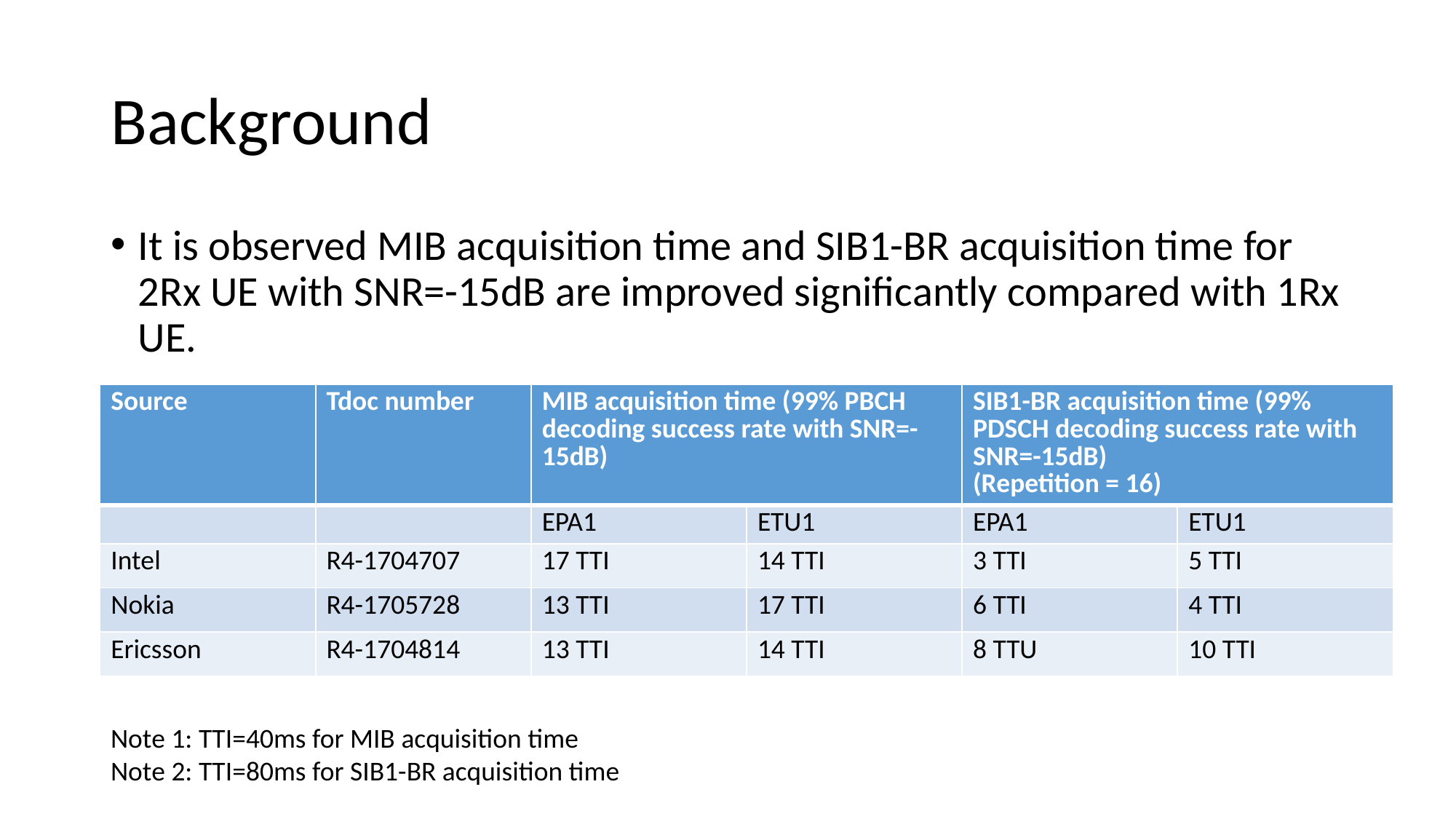

# Background
It is observed MIB acquisition time and SIB1-BR acquisition time for 2Rx UE with SNR=-15dB are improved significantly compared with 1Rx UE.
| Source | Tdoc number | MIB acquisition time (99% PBCH decoding success rate with SNR=-15dB) |  | SIB1-BR acquisition time (99% PDSCH decoding success rate with SNR=-15dB) (Repetition = 16) |  |
| --- | --- | --- | --- | --- | --- |
|  |  | EPA1 | ETU1 | EPA1 | ETU1 |
| Intel | R4-1704707 | 17 TTI | 14 TTI | 3 TTI | 5 TTI |
| Nokia | R4-1705728 | 13 TTI | 17 TTI | 6 TTI | 4 TTI |
| Ericsson | R4-1704814 | 13 TTI | 14 TTI | 8 TTU | 10 TTI |
Note 1: TTI=40ms for MIB acquisition time
Note 2: TTI=80ms for SIB1-BR acquisition time